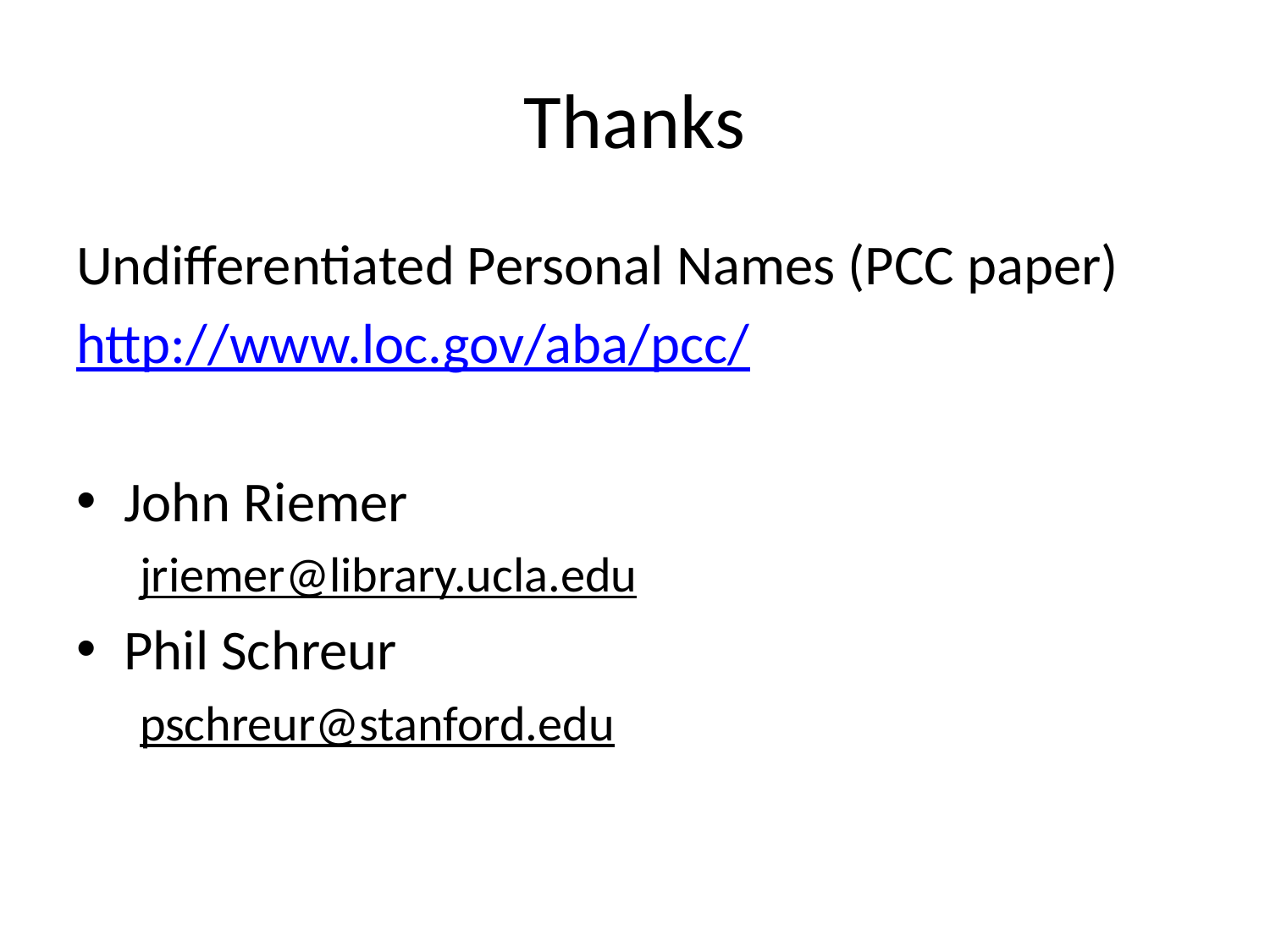

# Thanks
Undifferentiated Personal Names (PCC paper)
http://www.loc.gov/aba/pcc/

John Riemer
jriemer@library.ucla.edu
Phil Schreur
pschreur@stanford.edu